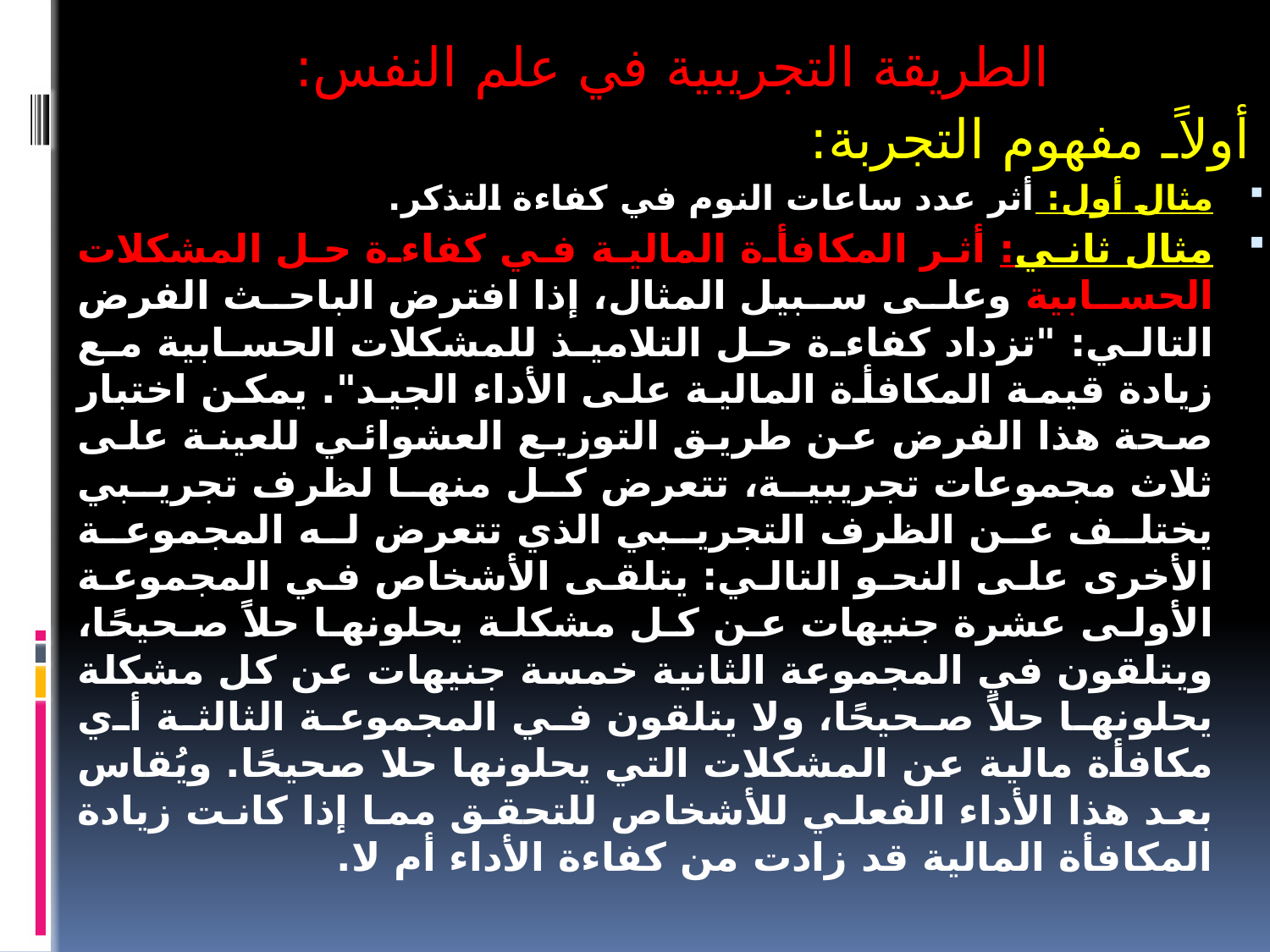

الطريقة التجريبية في علم النفس:
أولاًـ مفهوم التجربة:
مثال أول: أثر عدد ساعات النوم في كفاءة التذكر.
مثال ثاني: أثر المكافأة المالية في كفاءة حل المشكلات الحسابية وعلى سبيل المثال، إذا افترض الباحث الفرض التالي: "تزداد كفاءة حل التلاميذ للمشكلات الحسابية مع زيادة قيمة المكافأة المالية على الأداء الجيد". يمكن اختبار صحة هذا الفرض عن طريق التوزيع العشوائي للعينة على ثلاث مجموعات تجريبية، تتعرض كل منها لظرف تجريبي يختلف عن الظرف التجريبي الذي تتعرض له المجموعة الأخرى على النحو التالي: يتلقى الأشخاص في المجموعة الأولى عشرة جنيهات عن كل مشكلة يحلونها حلاً صحيحًا، ويتلقون في المجموعة الثانية خمسة جنيهات عن كل مشكلة يحلونها حلاً صحيحًا، ولا يتلقون في المجموعة الثالثة أي مكافأة مالية عن المشكلات التي يحلونها حلا صحيحًا. ويُقاس بعد هذا الأداء الفعلي للأشخاص للتحقق مما إذا كانت زيادة المكافأة المالية قد زادت من كفاءة الأداء أم لا.